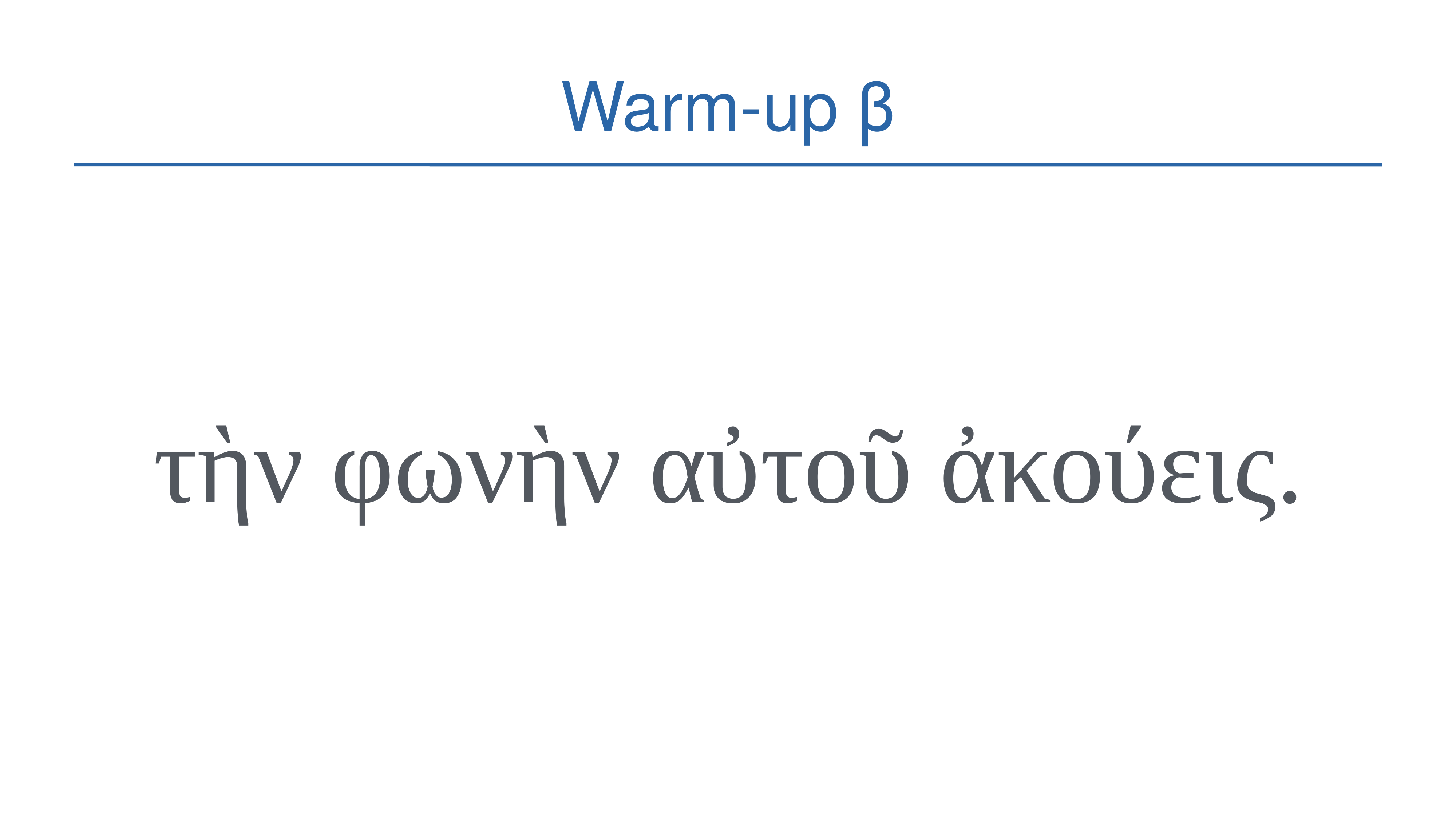

# Warm-up β
τὴν φωνὴν αὐτοῦ ἀκούεις.